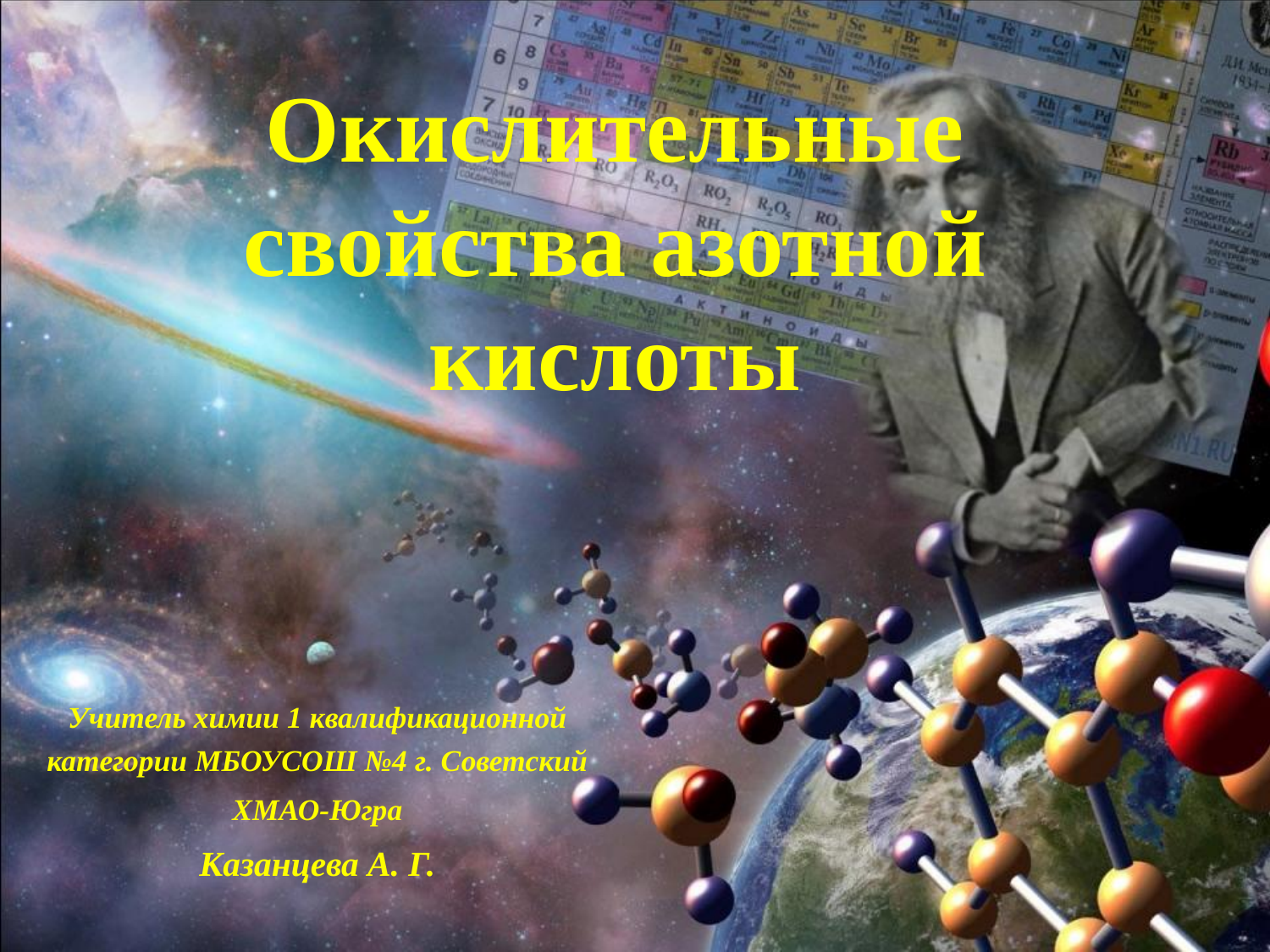

# Окислительные свойства азотной кислоты
Учитель химии 1 квалификационной категории МБОУСОШ №4 г. Советский
ХМАО-Югра
Казанцева А. Г.